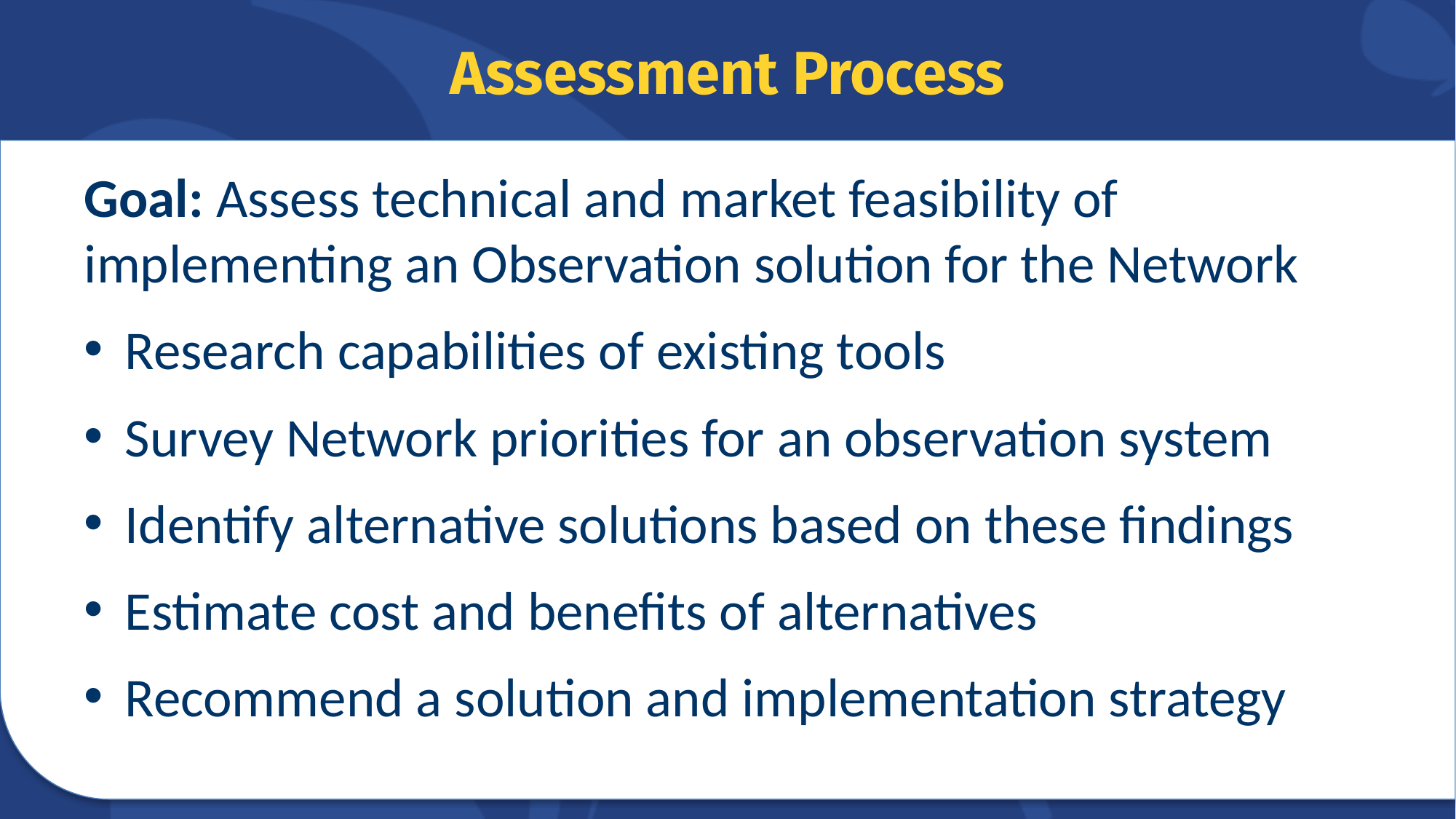

# Assessment Process
Goal: Assess technical and market feasibility of implementing an Observation solution for the Network
Research capabilities of existing tools
Survey Network priorities for an observation system
Identify alternative solutions based on these findings
Estimate cost and benefits of alternatives
Recommend a solution and implementation strategy